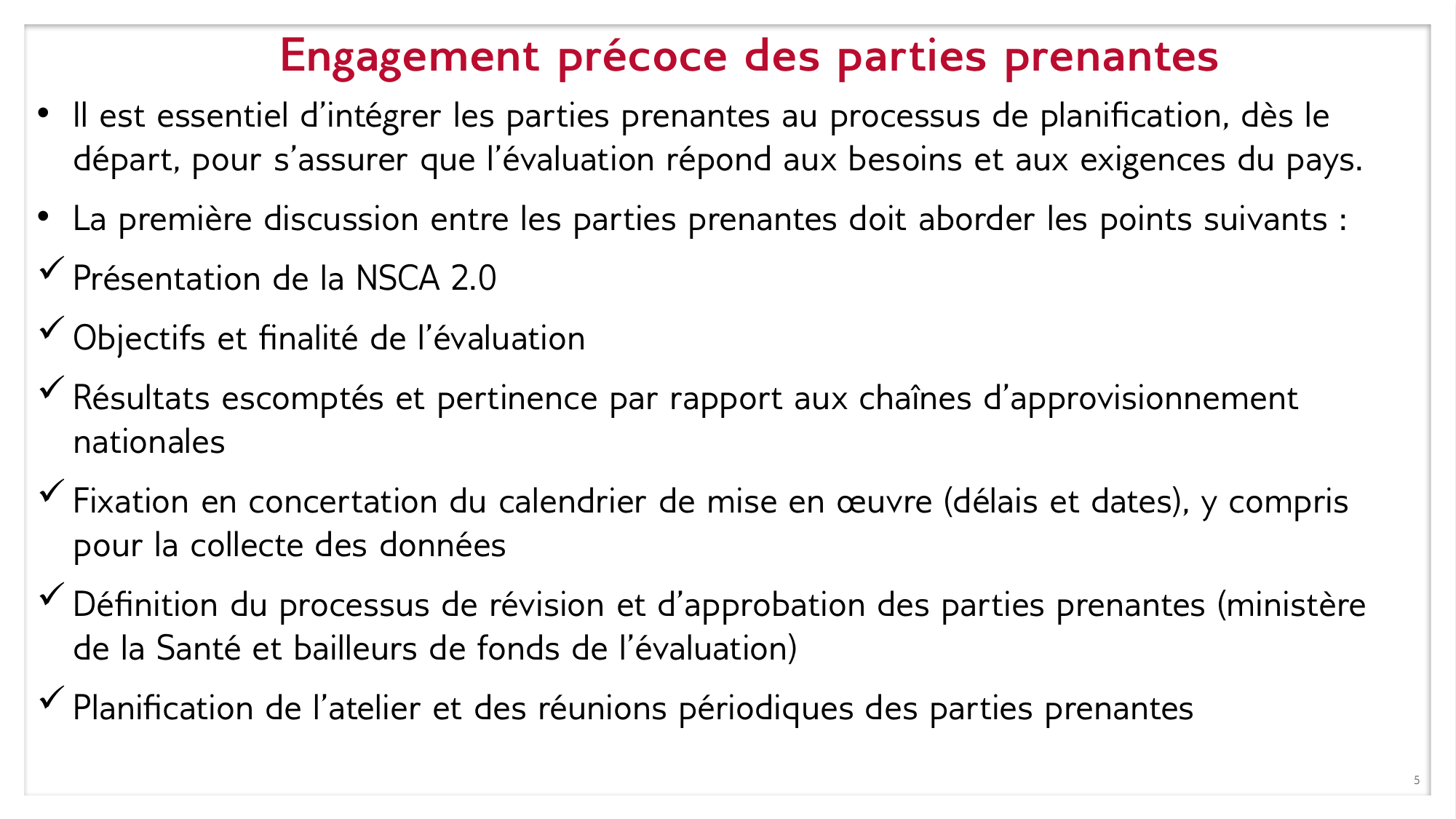

# Engagement précoce des parties prenantes
Il est essentiel d’intégrer les parties prenantes au processus de planification, dès le départ, pour s’assurer que l’évaluation répond aux besoins et aux exigences du pays.
La première discussion entre les parties prenantes doit aborder les points suivants :
Présentation de la NSCA 2.0
Objectifs et finalité de l’évaluation
Résultats escomptés et pertinence par rapport aux chaînes d’approvisionnement nationales
Fixation en concertation du calendrier de mise en œuvre (délais et dates), y compris pour la collecte des données
Définition du processus de révision et d’approbation des parties prenantes (ministère
de la Santé et bailleurs de fonds de l’évaluation)
Planification de l’atelier et des réunions périodiques des parties prenantes
5